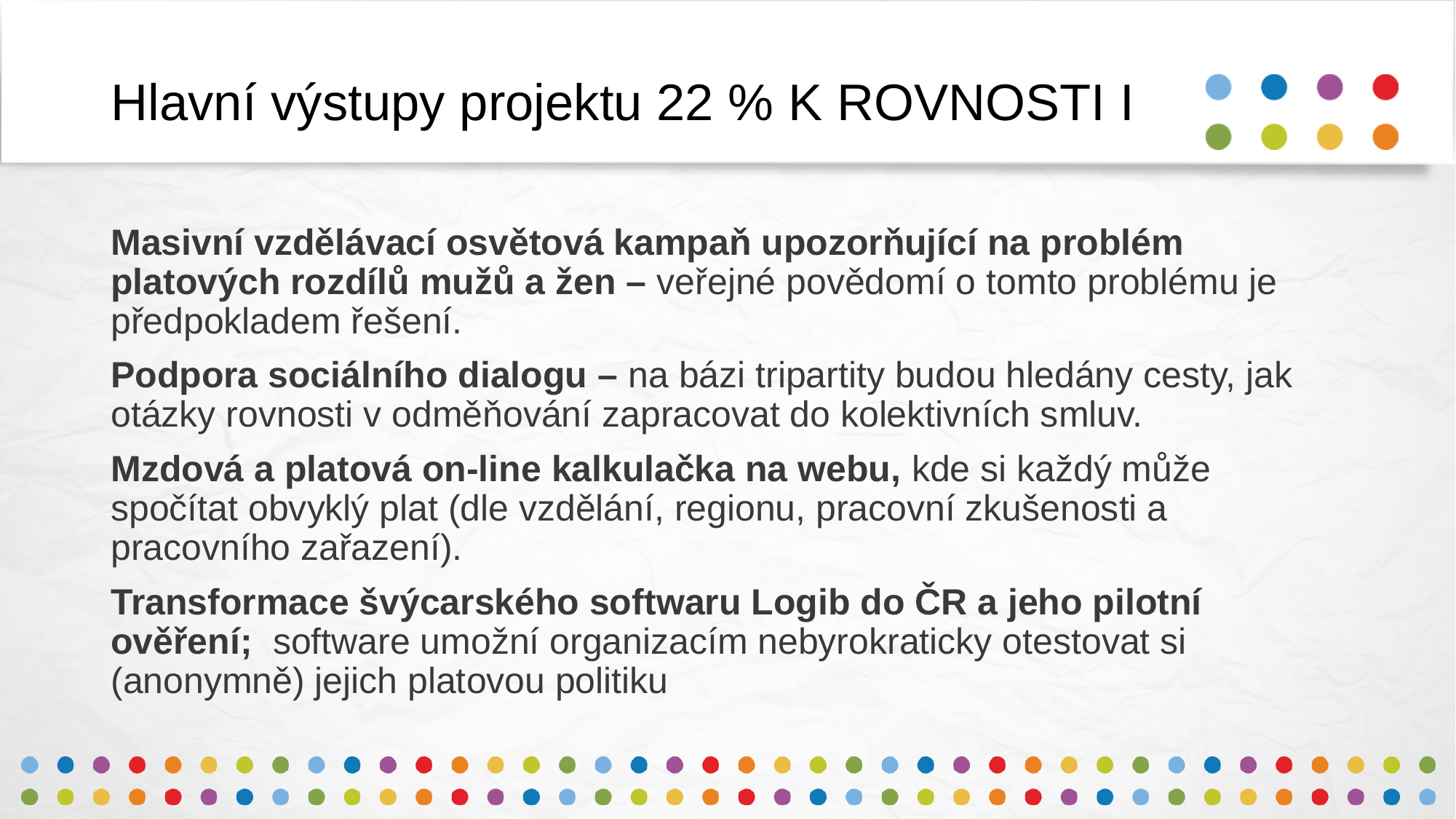

# Hlavní výstupy projektu 22 % K ROVNOSTI I
Masivní vzdělávací osvětová kampaň upozorňující na problém platových rozdílů mužů a žen – veřejné povědomí o tomto problému je předpokladem řešení.
Podpora sociálního dialogu – na bázi tripartity budou hledány cesty, jak otázky rovnosti v odměňování zapracovat do kolektivních smluv.
Mzdová a platová on-line kalkulačka na webu, kde si každý může spočítat obvyklý plat (dle vzdělání, regionu, pracovní zkušenosti a pracovního zařazení).
Transformace švýcarského softwaru Logib do ČR a jeho pilotní ověření;  software umožní organizacím nebyrokraticky otestovat si (anonymně) jejich platovou politiku